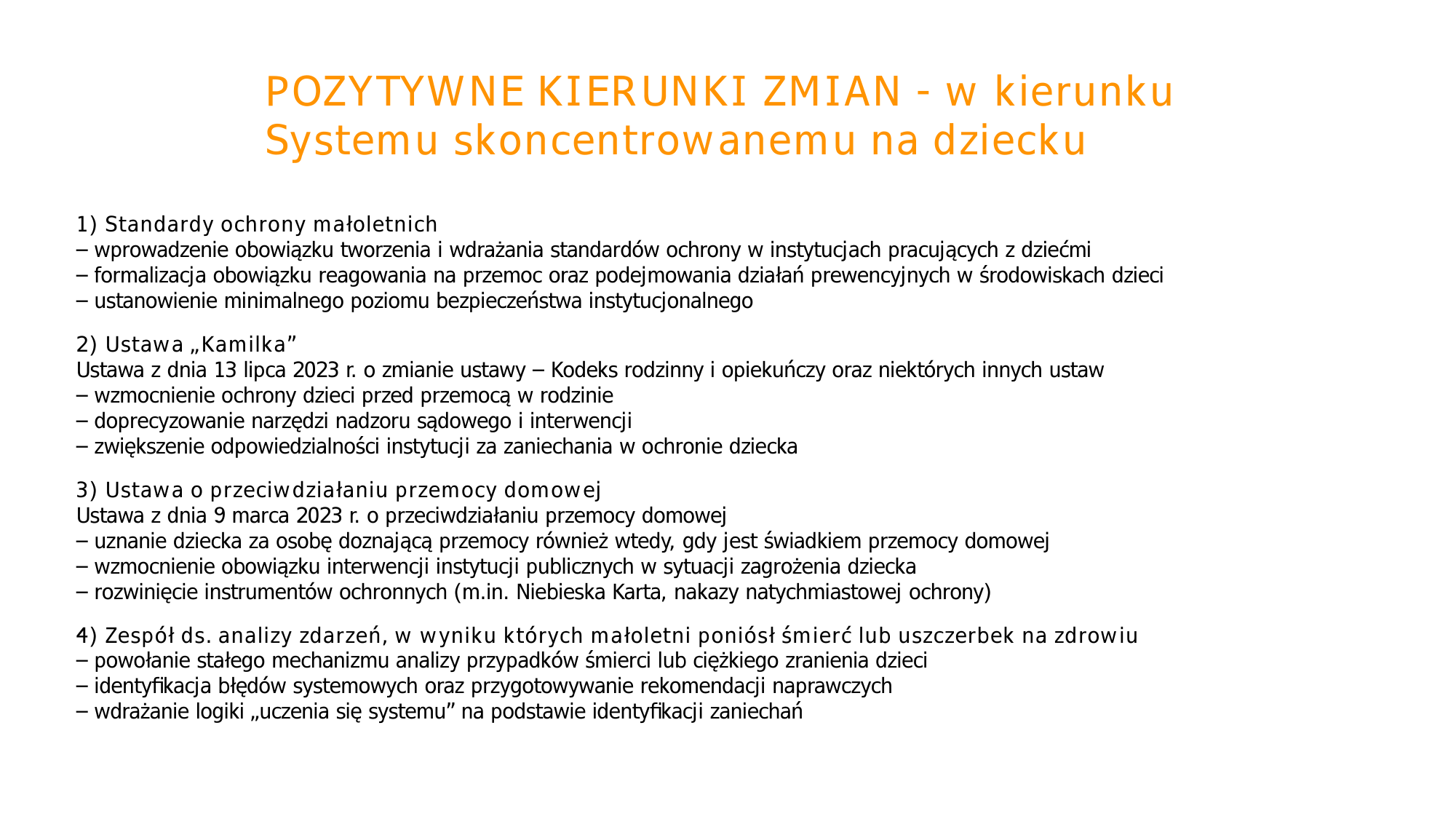

POZYTYWNE KIERUNKI ZMIAN - w kierunku
Systemu skoncentrowanemu na dziecku
1) Standardy ochrony małoletnich
– wprowadzenie obowiązku tworzenia i wdrażania standardów ochrony w instytucjach pracujących z dziećmi
– formalizacja obowiązku reagowania na przemoc oraz podejmowania działań prewencyjnych w środowiskach dzieci
– ustanowienie minimalnego poziomu bezpieczeństwa instytucjonalnego
2) Ustawa „Kamilka”
Ustawa z dnia 13 lipca 2023 r. o zmianie ustawy – Kodeks rodzinny i opiekuńczy oraz niektórych innych ustaw
– wzmocnienie ochrony dzieci przed przemocą w rodzinie
– doprecyzowanie narzędzi nadzoru sądowego i interwencji
– zwiększenie odpowiedzialności instytucji za zaniechania w ochronie dziecka
3) Ustawa o przeciwdziałaniu przemocy domowej
Ustawa z dnia 9 marca 2023 r. o przeciwdziałaniu przemocy domowej
– uznanie dziecka za osobę doznającą przemocy również wtedy, gdy jest świadkiem przemocy domowej
– wzmocnienie obowiązku interwencji instytucji publicznych w sytuacji zagrożenia dziecka
– rozwinięcie instrumentów ochronnych (m.in. Niebieska Karta, nakazy natychmiastowej ochrony)
4) Zespół ds. analizy zdarzeń, w wyniku których małoletni poniósł śmierć lub uszczerbek na zdrowiu
– powołanie stałego mechanizmu analizy przypadków śmierci lub ciężkiego zranienia dzieci
– identyfikacja błędów systemowych oraz przygotowywanie rekomendacji naprawczych
– wdrażanie logiki „uczenia się systemu” na podstawie identyfikacji zaniechań